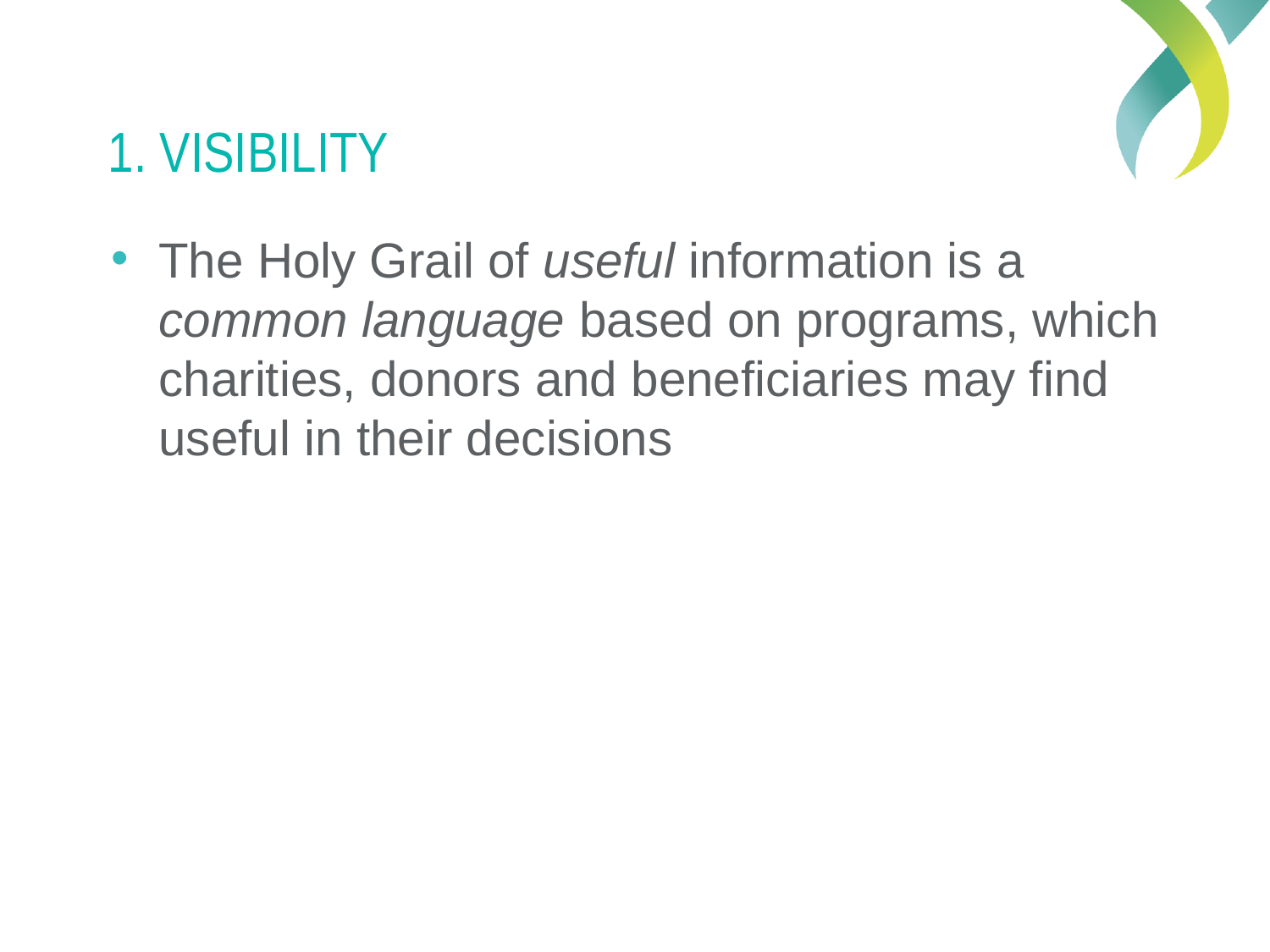

# 1. Visibility
The Holy Grail of useful information is a common language based on programs, which charities, donors and beneficiaries may find useful in their decisions